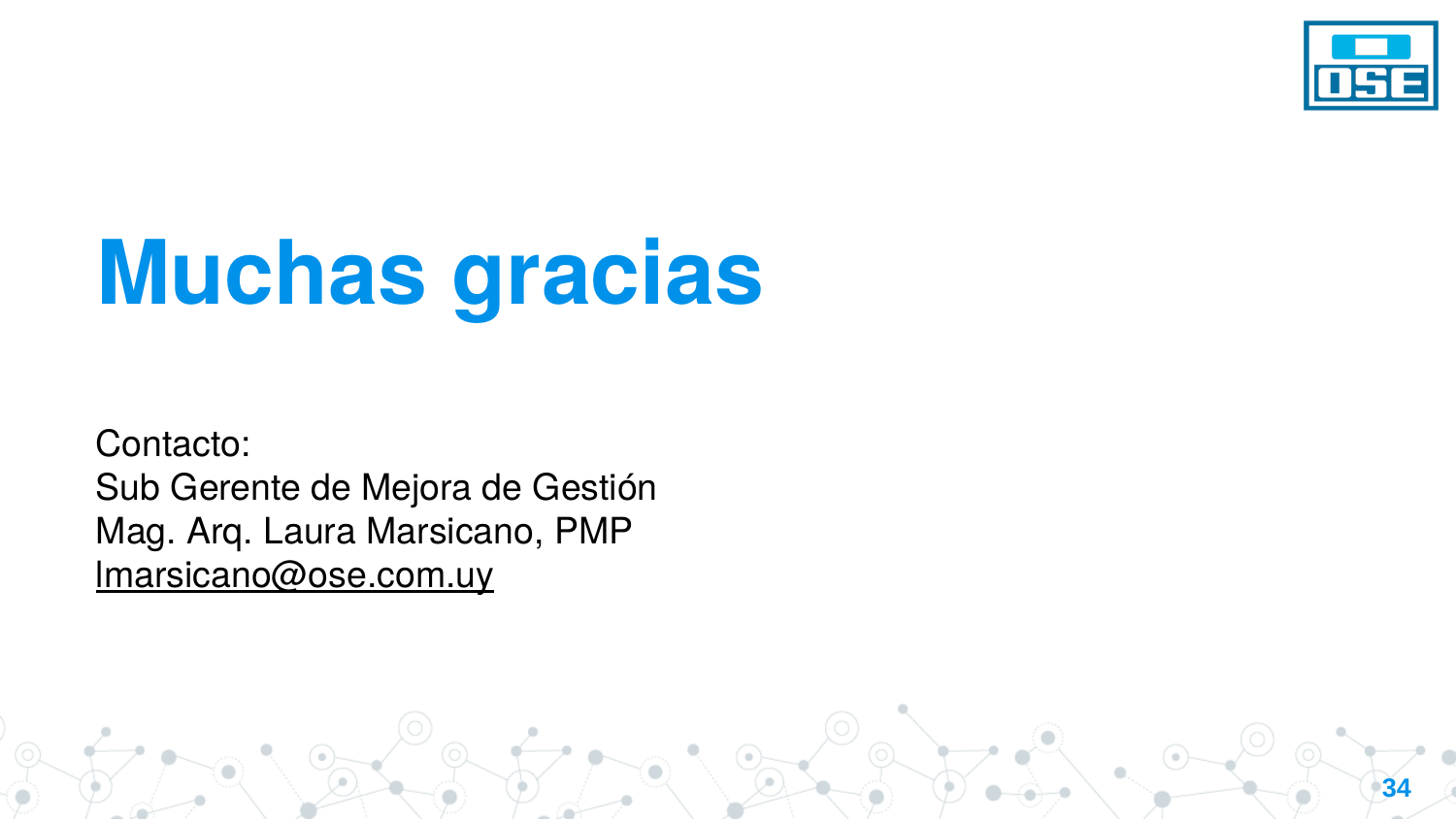

# Muchas gracias
Contacto:
Sub Gerente de Mejora de Gestión
Mag. Arq. Laura Marsicano, PMP
lmarsicano@ose.com.uy
34